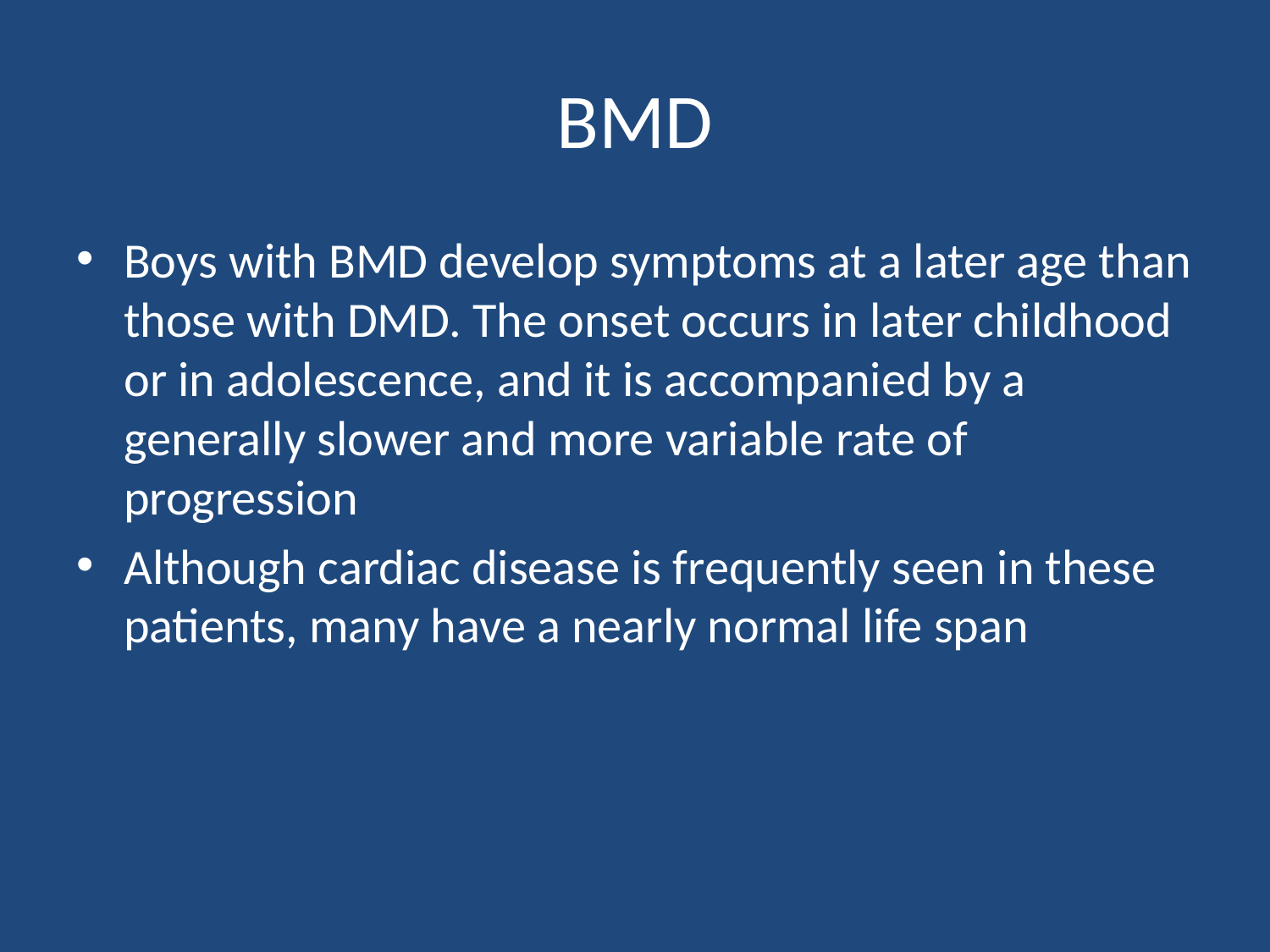

# BMD
Boys with BMD develop symptoms at a later age than those with DMD. The onset occurs in later childhood or in adolescence, and it is accompanied by a generally slower and more variable rate of progression
Although cardiac disease is frequently seen in these patients, many have a nearly normal life span